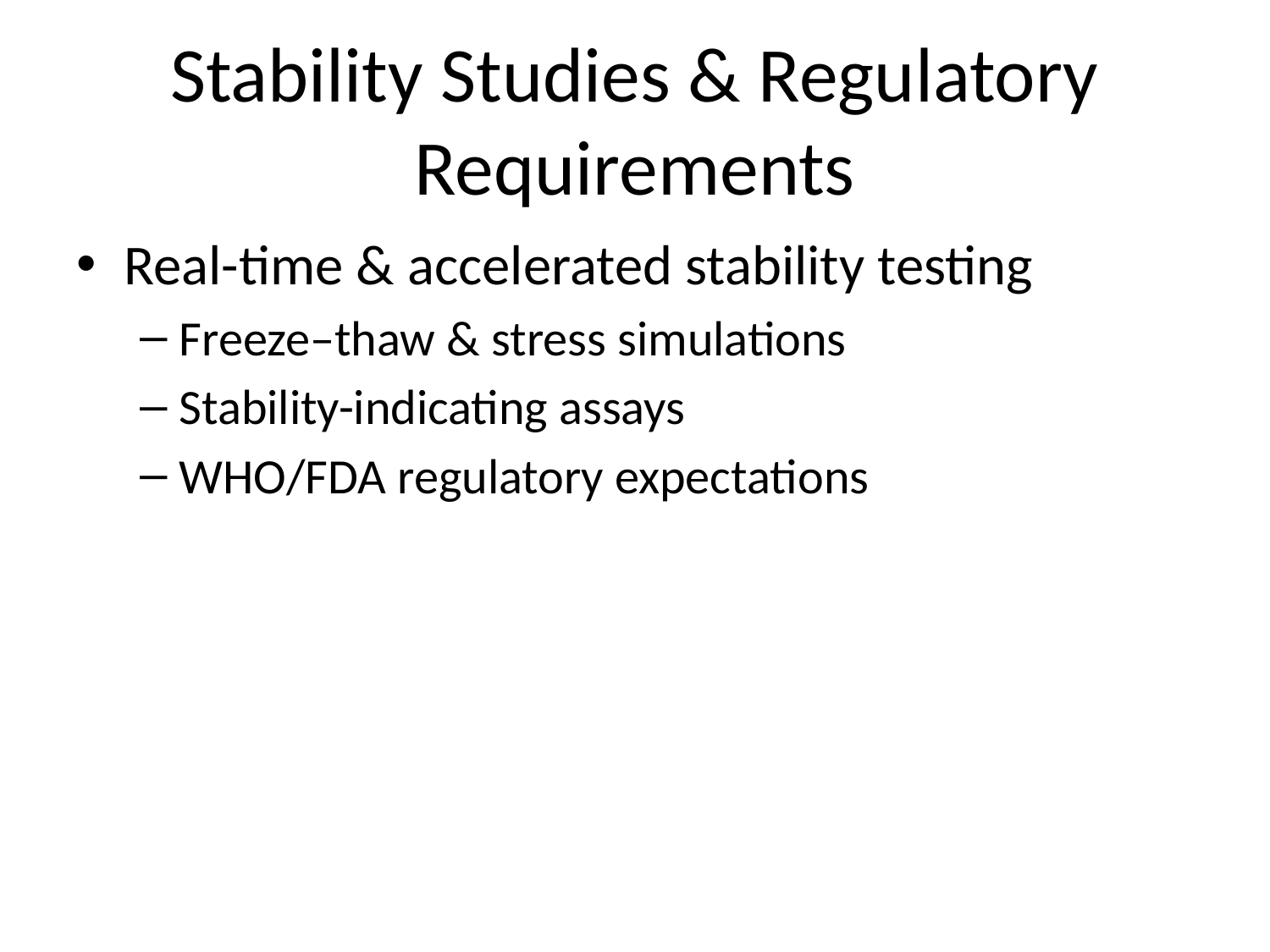

# Stability Studies & Regulatory Requirements
Real-time & accelerated stability testing
Freeze–thaw & stress simulations
Stability-indicating assays
WHO/FDA regulatory expectations